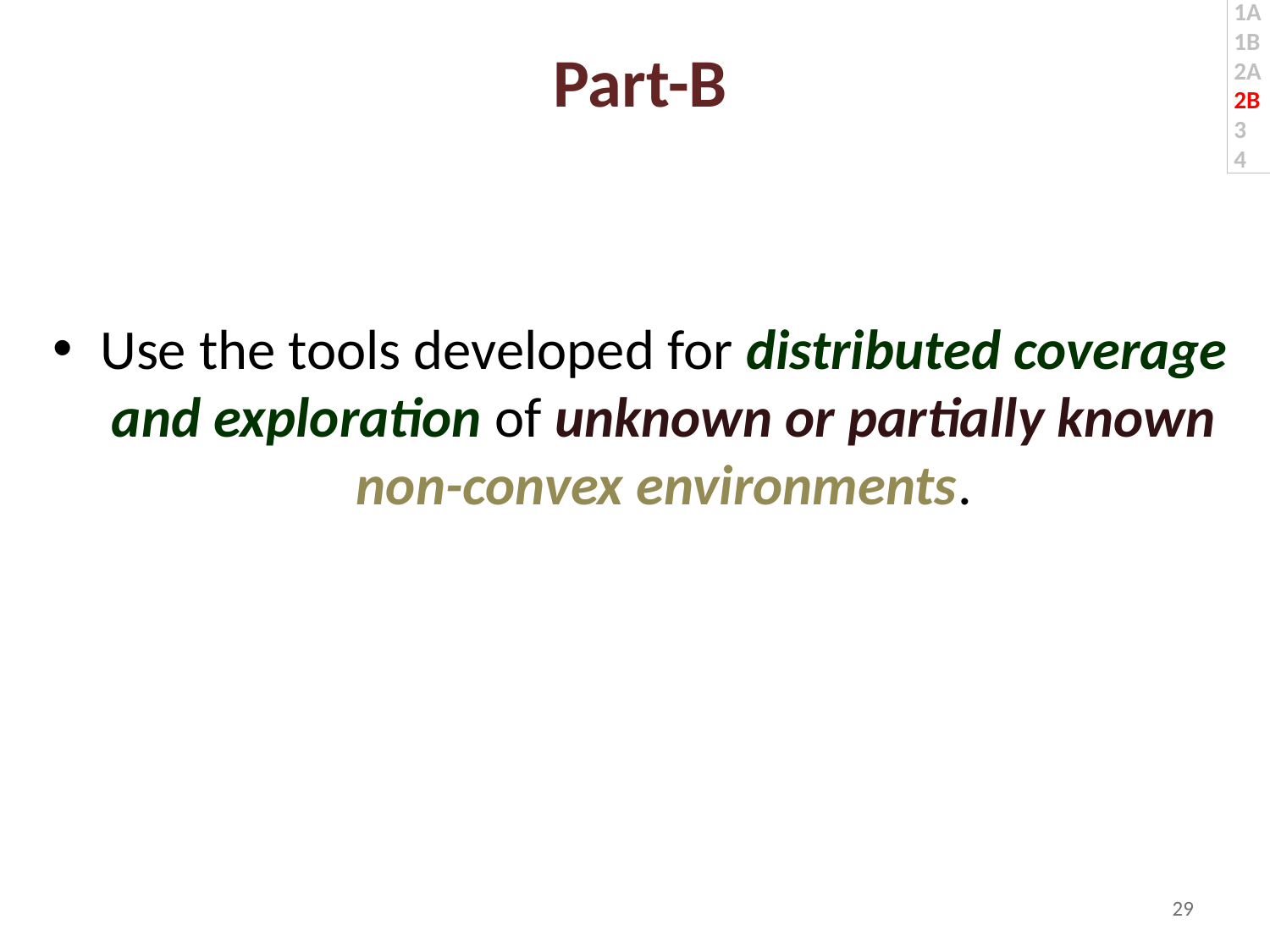

1A
1B
2A
2B
3
4
# Part-B
Use the tools developed for distributed coverage and exploration of unknown or partially known non-convex environments.
29